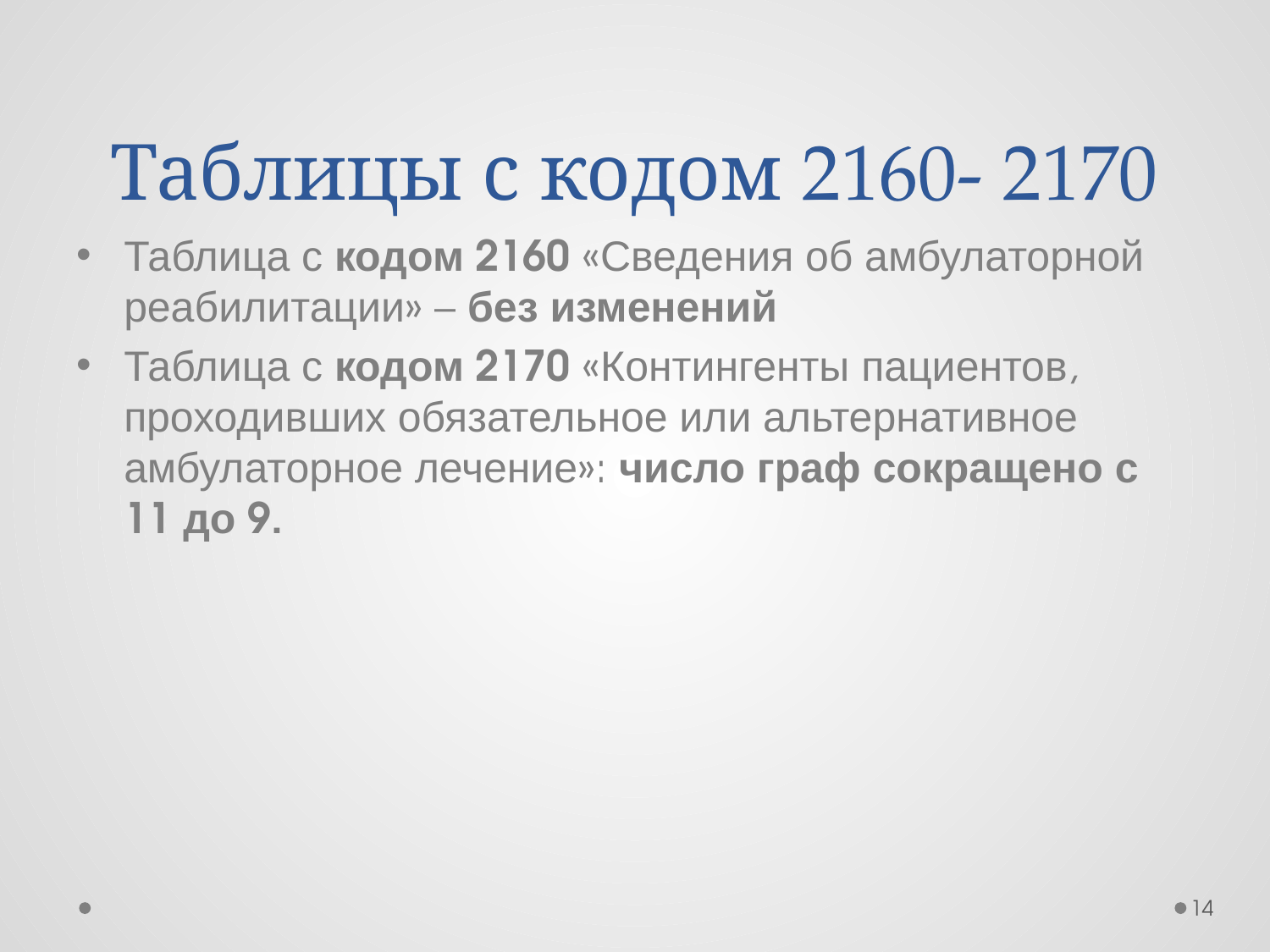

# Таблицы с кодом 2160- 2170
Таблица с кодом 2160 «Сведения об амбулаторной реабилитации» – без изменений
Таблица с кодом 2170 «Контингенты пациентов, проходивших обязательное или альтернативное амбулаторное лечение»: число граф сокращено с 11 до 9.

14